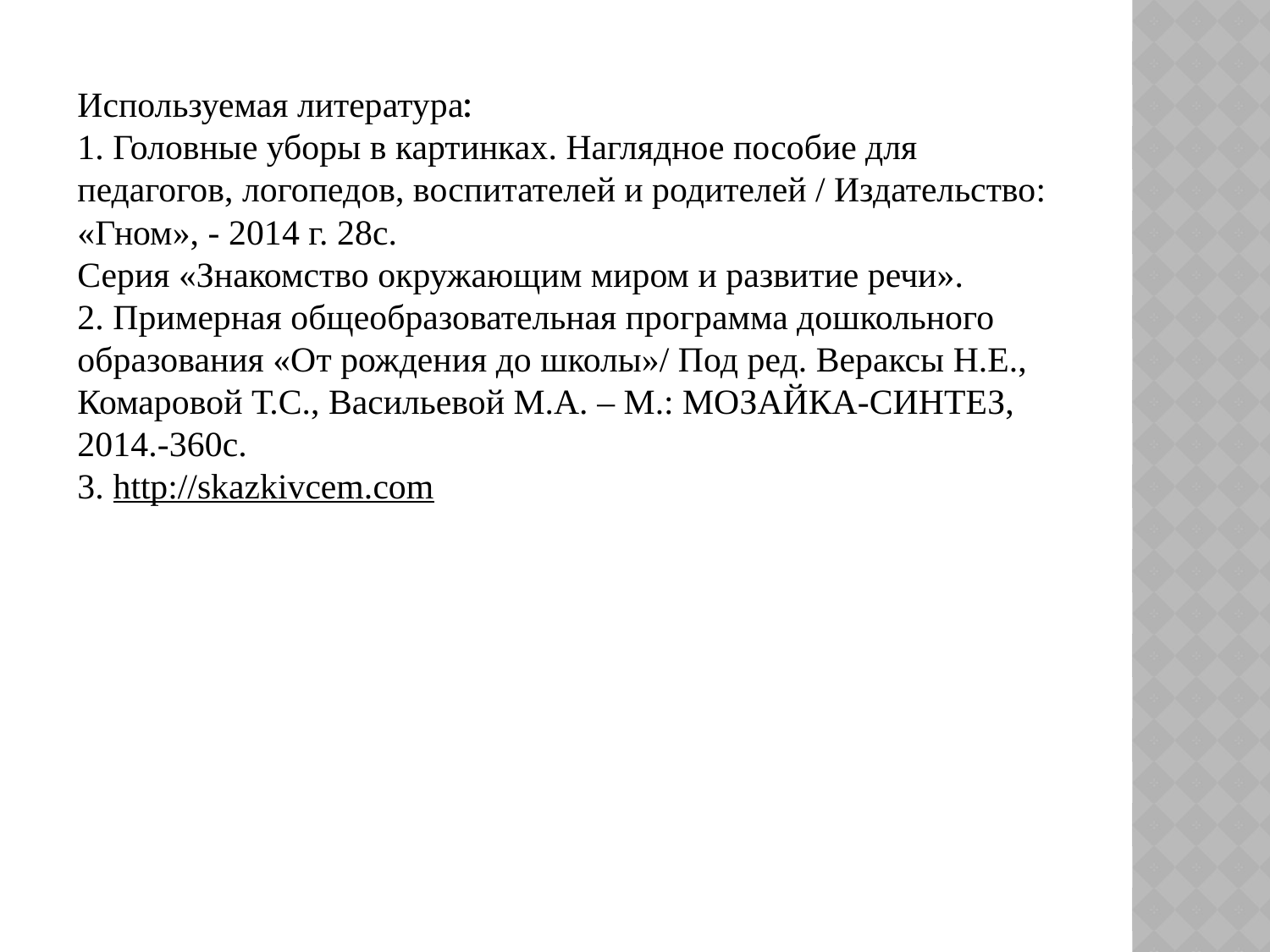

Используемая литература:
1. Головные уборы в картинках. Наглядное пособие для педагогов, логопедов, воспитателей и родителей / Издательство: «Гном», - 2014 г. 28с.
Серия «Знакомство окружающим миром и развитие речи».
2. Примерная общеобразовательная программа дошкольного образования «От рождения до школы»/ Под ред. Вераксы Н.Е., Комаровой Т.С., Васильевой М.А. – М.: МОЗАЙКА-СИНТЕЗ, 2014.-360с.
3. http://skazkivcem.com